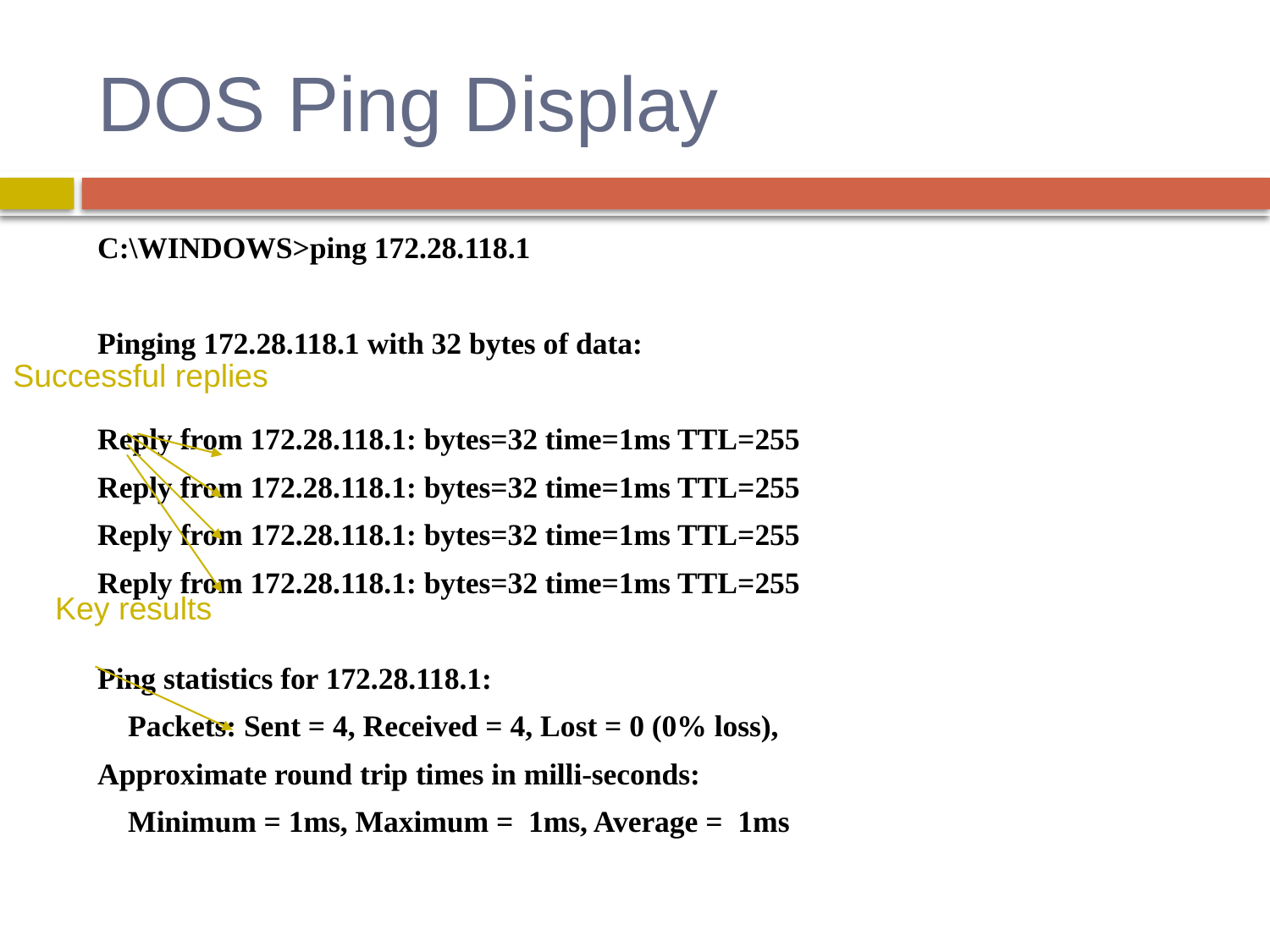

# DOS Ping Display
C:\WINDOWS>ping 172.28.118.1

Pinging 172.28.118.1 with 32 bytes of data:

Reply from 172.28.118.1: bytes=32 time=1ms TTL=255
Reply from 172.28.118.1: bytes=32 time=1ms TTL=255
Reply from 172.28.118.1: bytes=32 time=1ms TTL=255
Reply from 172.28.118.1: bytes=32 time=1ms TTL=255

Ping statistics for 172.28.118.1:
    Packets: Sent = 4, Received = 4, Lost = 0 (0% loss),
Approximate round trip times in milli-seconds:
    Minimum = 1ms, Maximum =  1ms, Average =  1ms
Successful replies

Key results